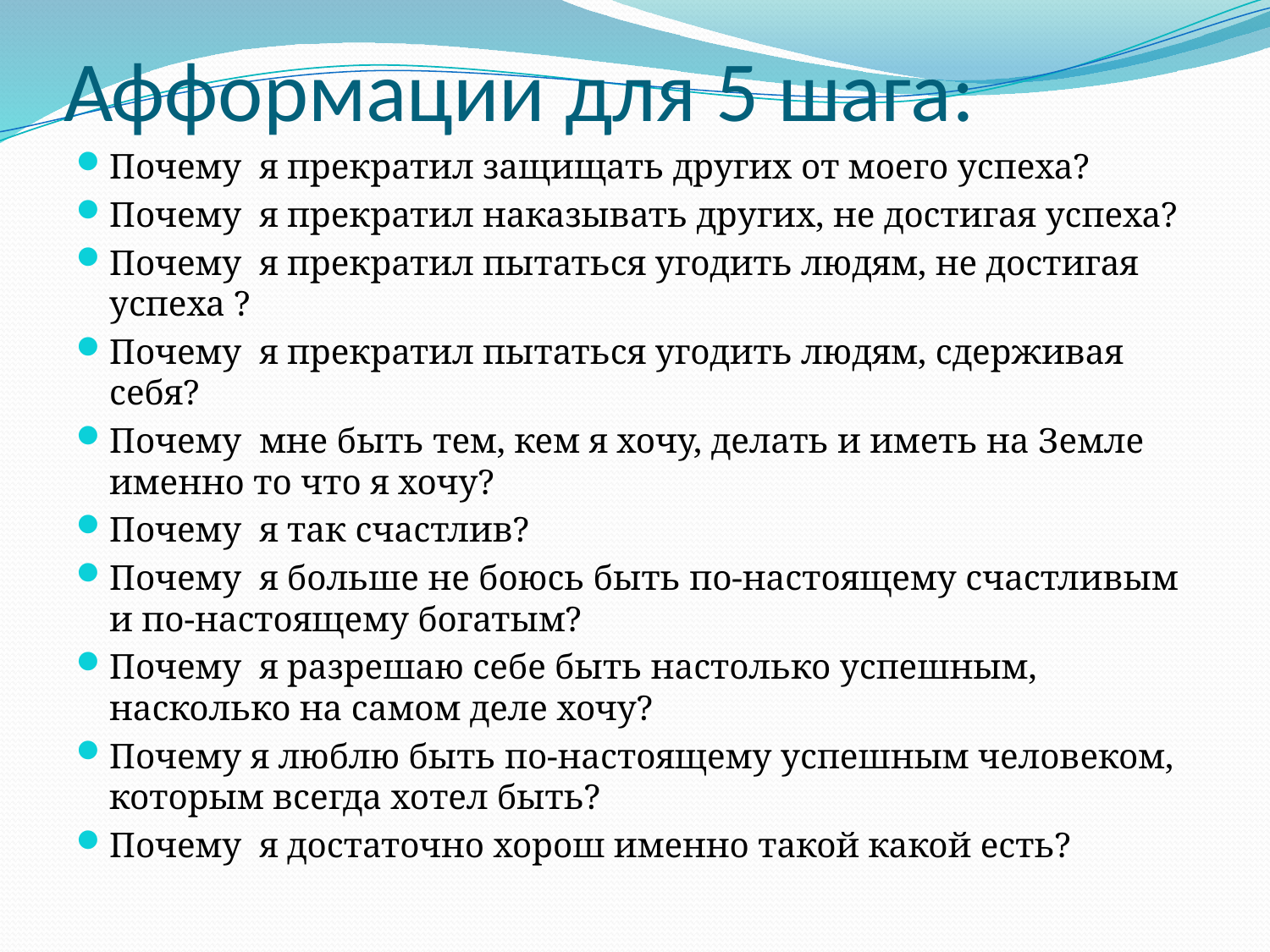

# Афформации для 5 шага:
Почему  я прекратил защищать других от моего успеха?
Почему  я прекратил наказывать других, не достигая успеха?
Почему  я прекратил пытаться угодить людям, не достигая успеха ?
Почему  я прекратил пытаться угодить людям, сдерживая себя?
Почему  мне быть тем, кем я хочу, делать и иметь на Земле именно то что я хочу?
Почему  я так счастлив?
Почему  я больше не боюсь быть по-настоящему счастливым и по-настоящему богатым?
Почему  я разрешаю себе быть настолько успешным, насколько на самом деле хочу?
Почему я люблю быть по-настоящему успешным человеком, которым всегда хотел быть?
Почему  я достаточно хорош именно такой какой есть?